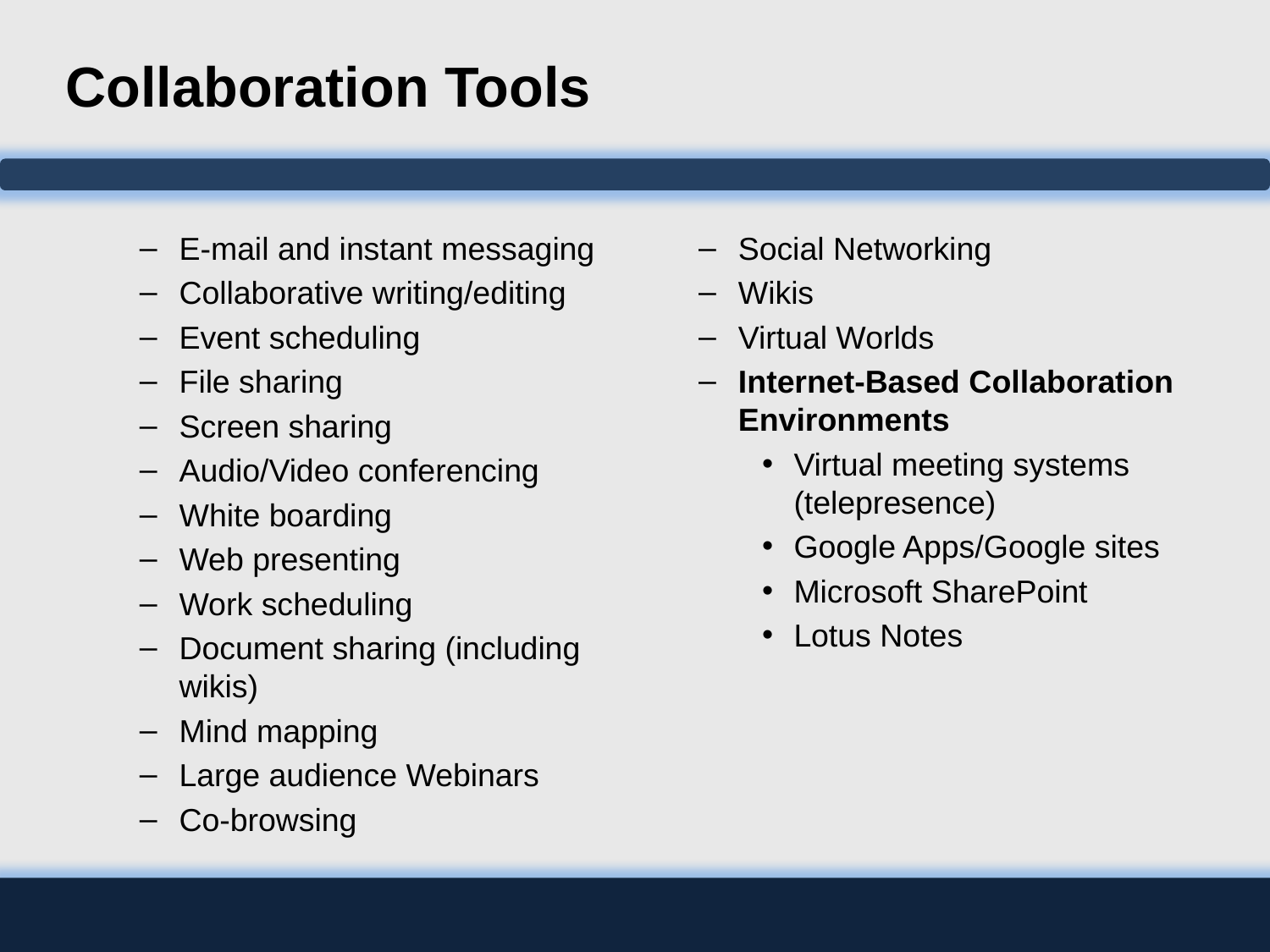

# Collaboration Tools
E-mail and instant messaging
Collaborative writing/editing
Event scheduling
File sharing
Screen sharing
Audio/Video conferencing
White boarding
Web presenting
Work scheduling
Document sharing (including wikis)
Mind mapping
Large audience Webinars
Co-browsing
Social Networking
Wikis
Virtual Worlds
Internet-Based Collaboration Environments
Virtual meeting systems (telepresence)
Google Apps/Google sites
Microsoft SharePoint
Lotus Notes